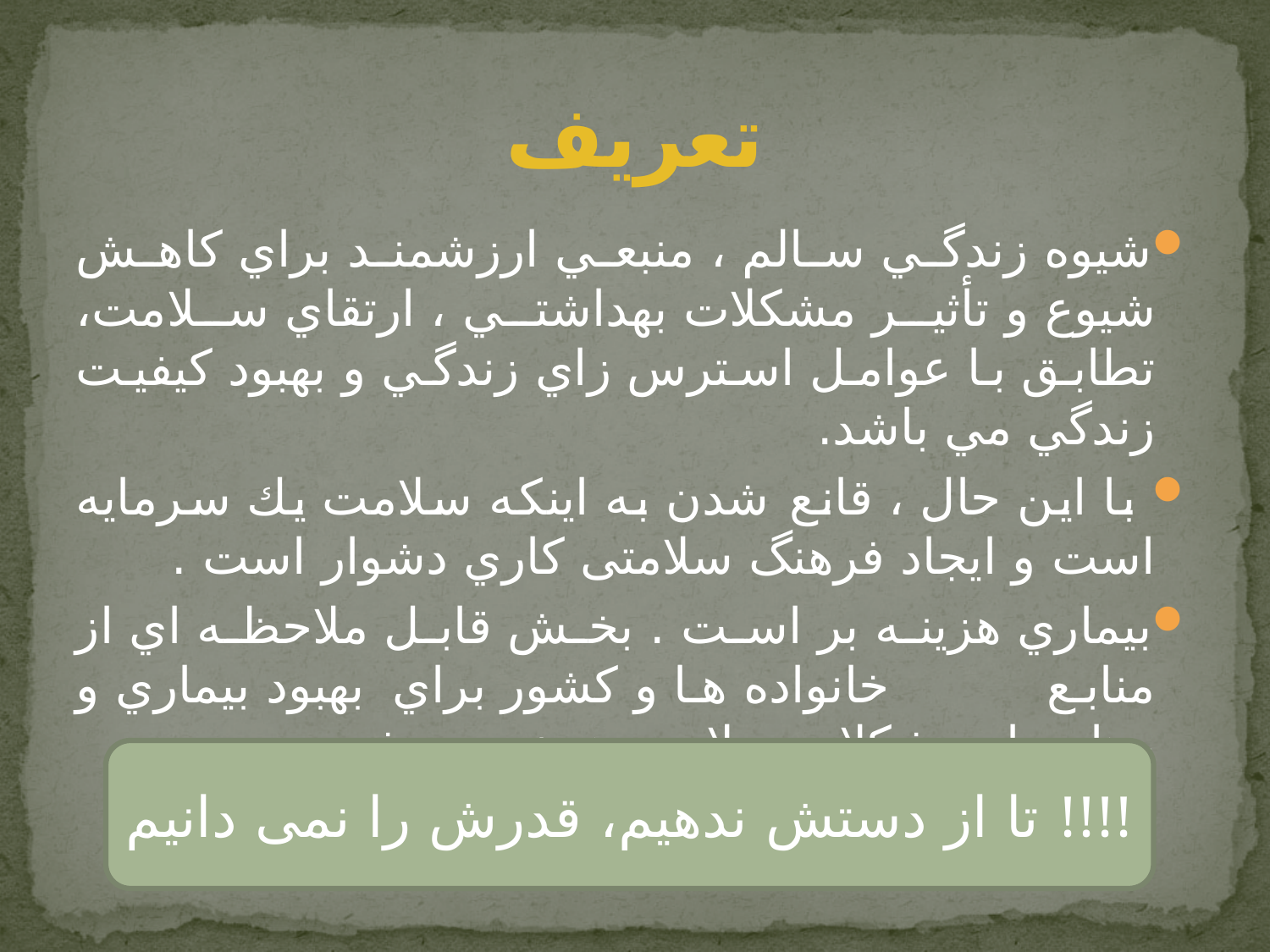

# تعریف
شيوه زندگي سالم ، منبعي ارزشمند براي كاهش شيوع و تأثير مشكلات بهداشتي ، ارتقاي سلامت، تطابق با عوامل استرس زاي زندگي و بهبود كيفيت زندگي مي باشد.
 با اين حال ، قانع شدن به اينكه سلامت يك سرمايه است و ايجاد فرهنگ سلامتی کاري دشوار است .
بيماري هزينه بر است . بخش قابل ملاحظه اي از منابع      خانواده ها و كشور براي بهبود بيماري و رهايي از مشكلات سلامت هزينه مي شود .

تا از دستش ندهیم، قدرش را نمی دانیم !!!!